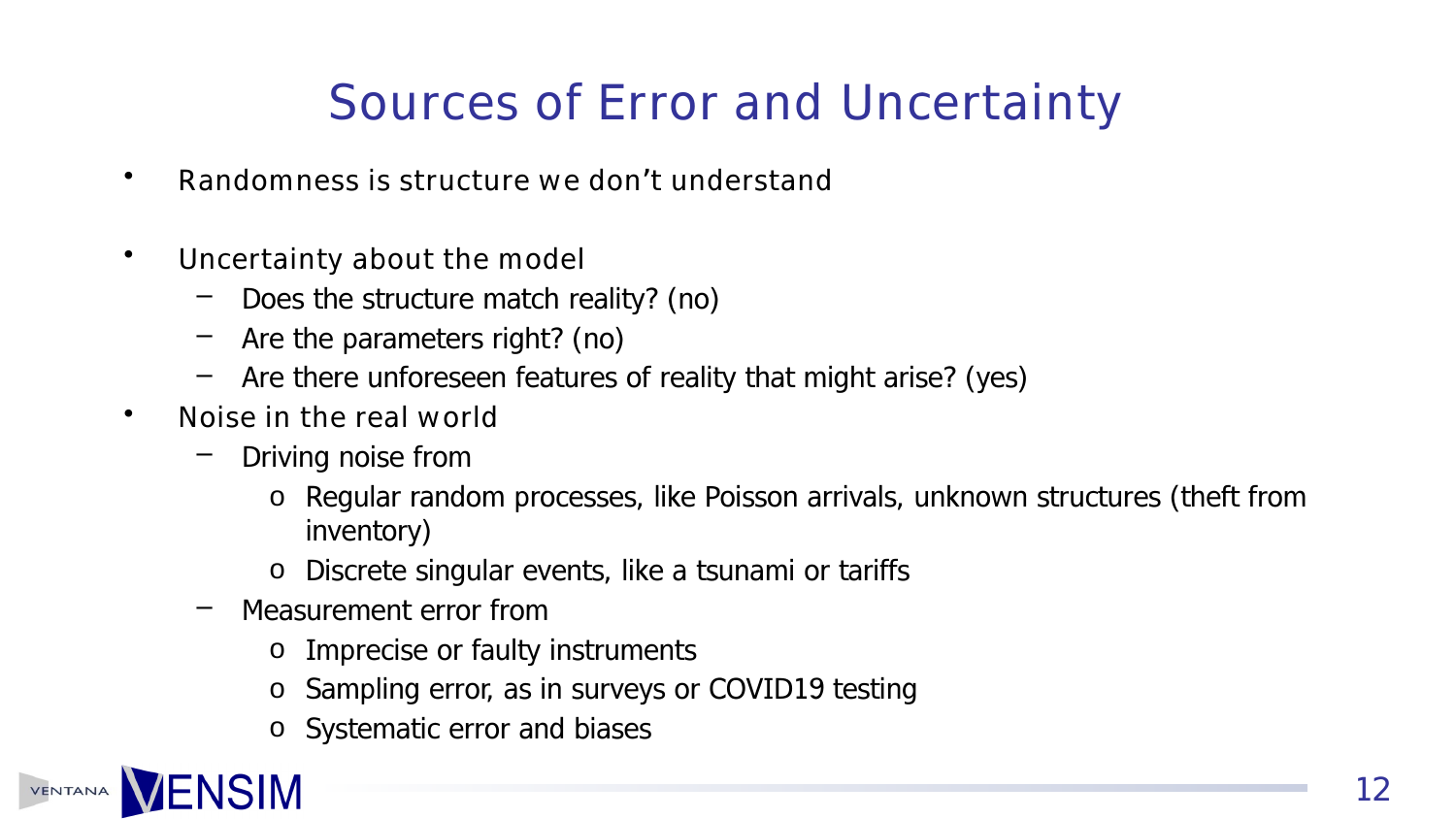

# Sources of Error and Uncertainty
Randomness is structure we don’t understand

Uncertainty about the model
Does the structure match reality? (no)
Are the parameters right? (no)
Are there unforeseen features of reality that might arise? (yes)
Noise in the real world
Driving noise from
Regular random processes, like Poisson arrivals, unknown structures (theft from inventory)
Discrete singular events, like a tsunami or tariffs
Measurement error from
Imprecise or faulty instruments
Sampling error, as in surveys or COVID19 testing
Systematic error and biases